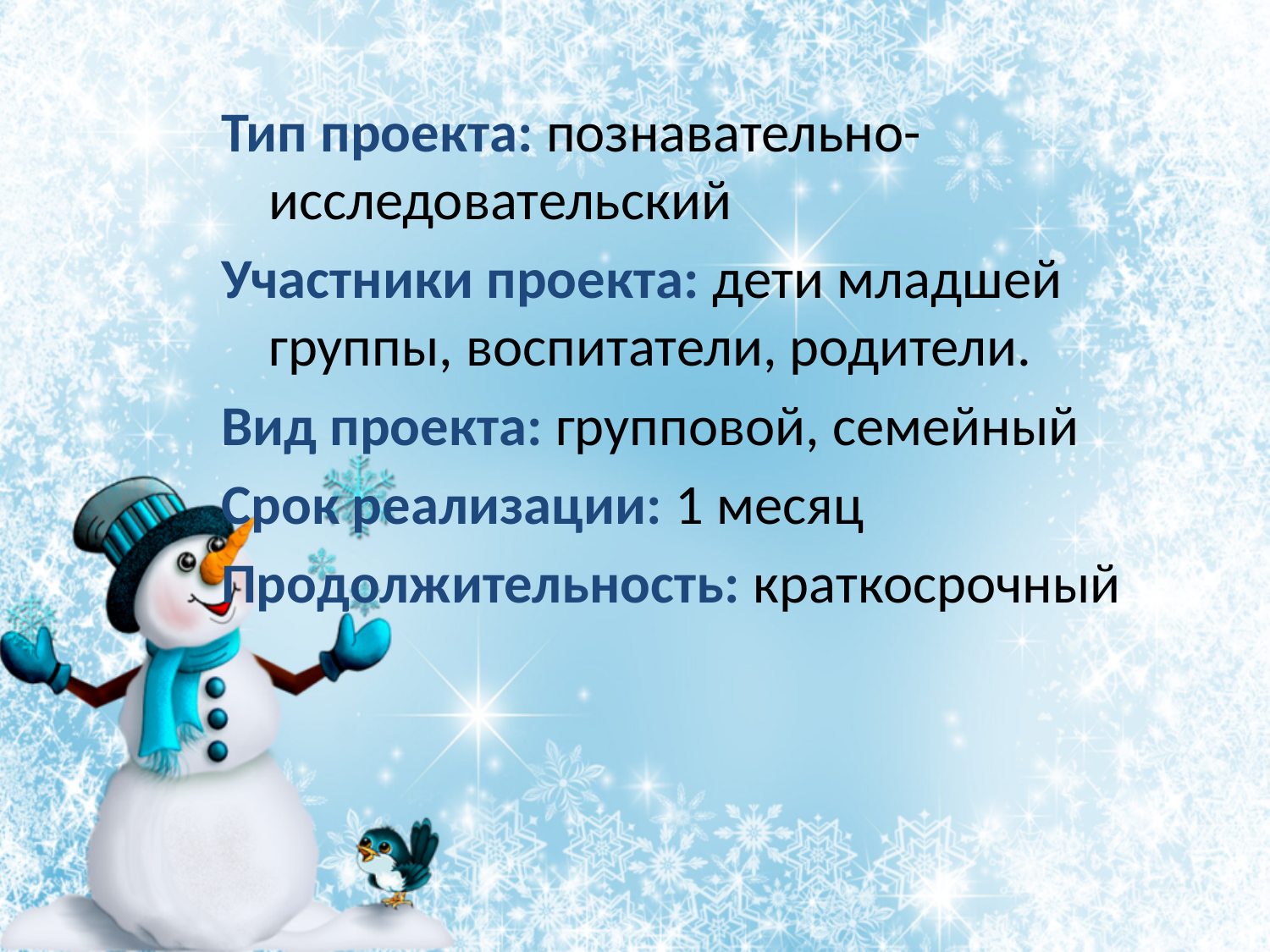

Тип проекта: познавательно-исследовательский
Участники проекта: дети младшей группы, воспитатели, родители.
Вид проекта: групповой, семейный
Срок реализации: 1 месяц
Продолжительность: краткосрочный